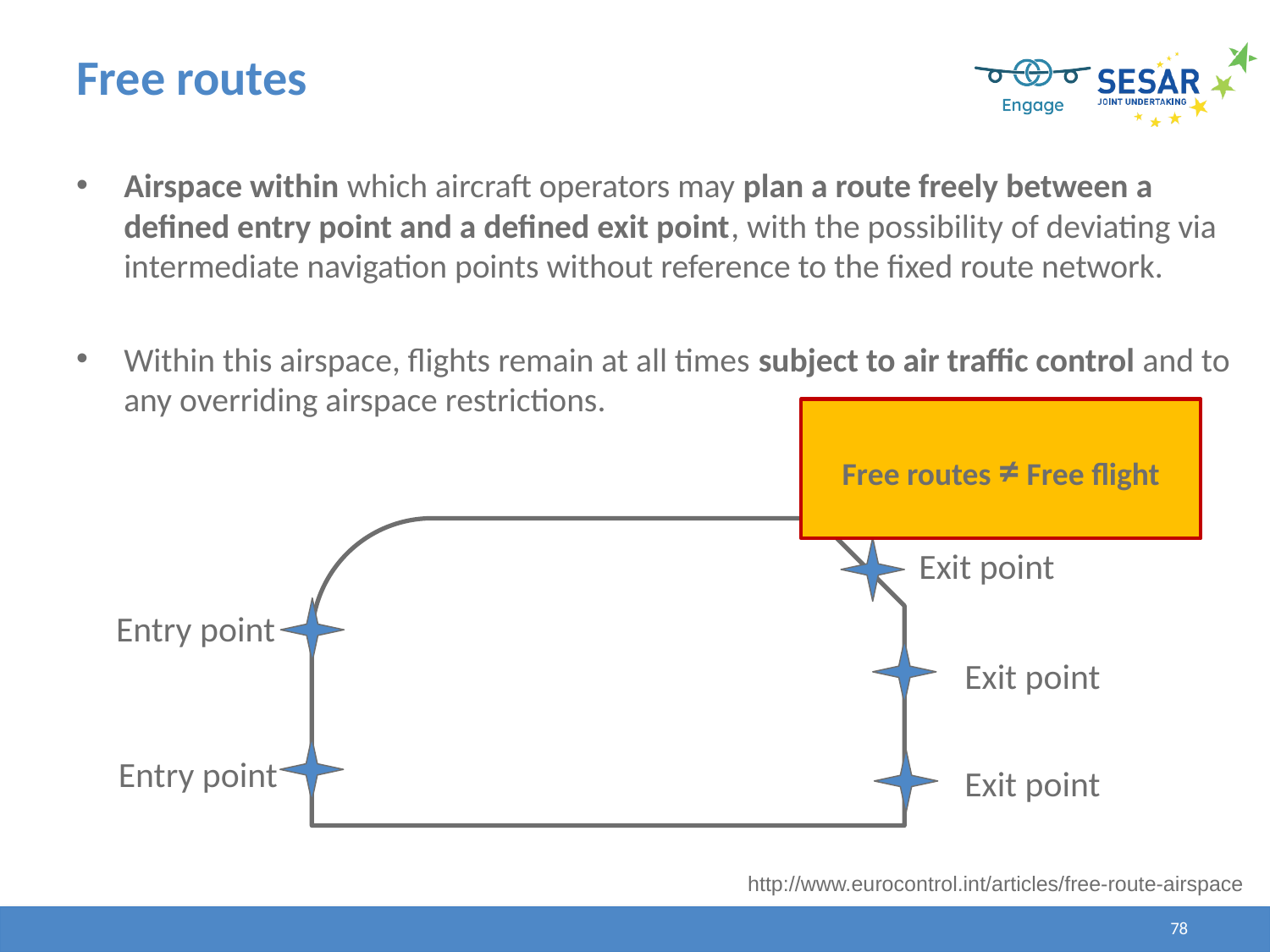

# Free routes
Airspace within which aircraft operators may plan a route freely between a defined entry point and a defined exit point, with the possibility of deviating via intermediate navigation points without reference to the fixed route network.

Within this airspace, flights remain at all times subject to air traffic control and to any overriding airspace restrictions.

Free routes ≠ Free flight

Exit point

Entry point

Exit point

Entry point

Exit point
http://www.eurocontrol.int/articles/free-route-airspace
78